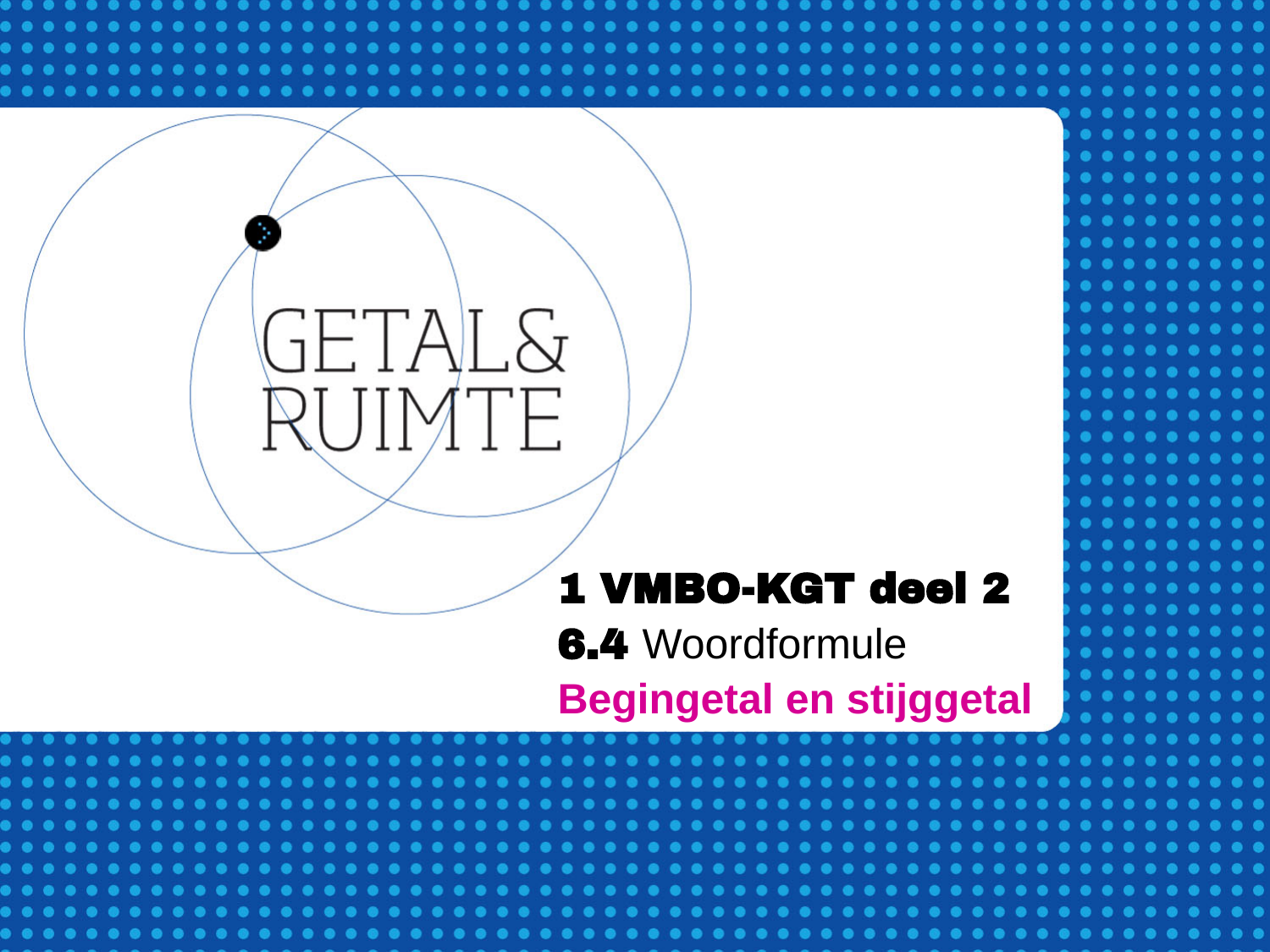

1 VMBO-KGT deel 2
6.4 Woordformule
Begingetal en stijggetal